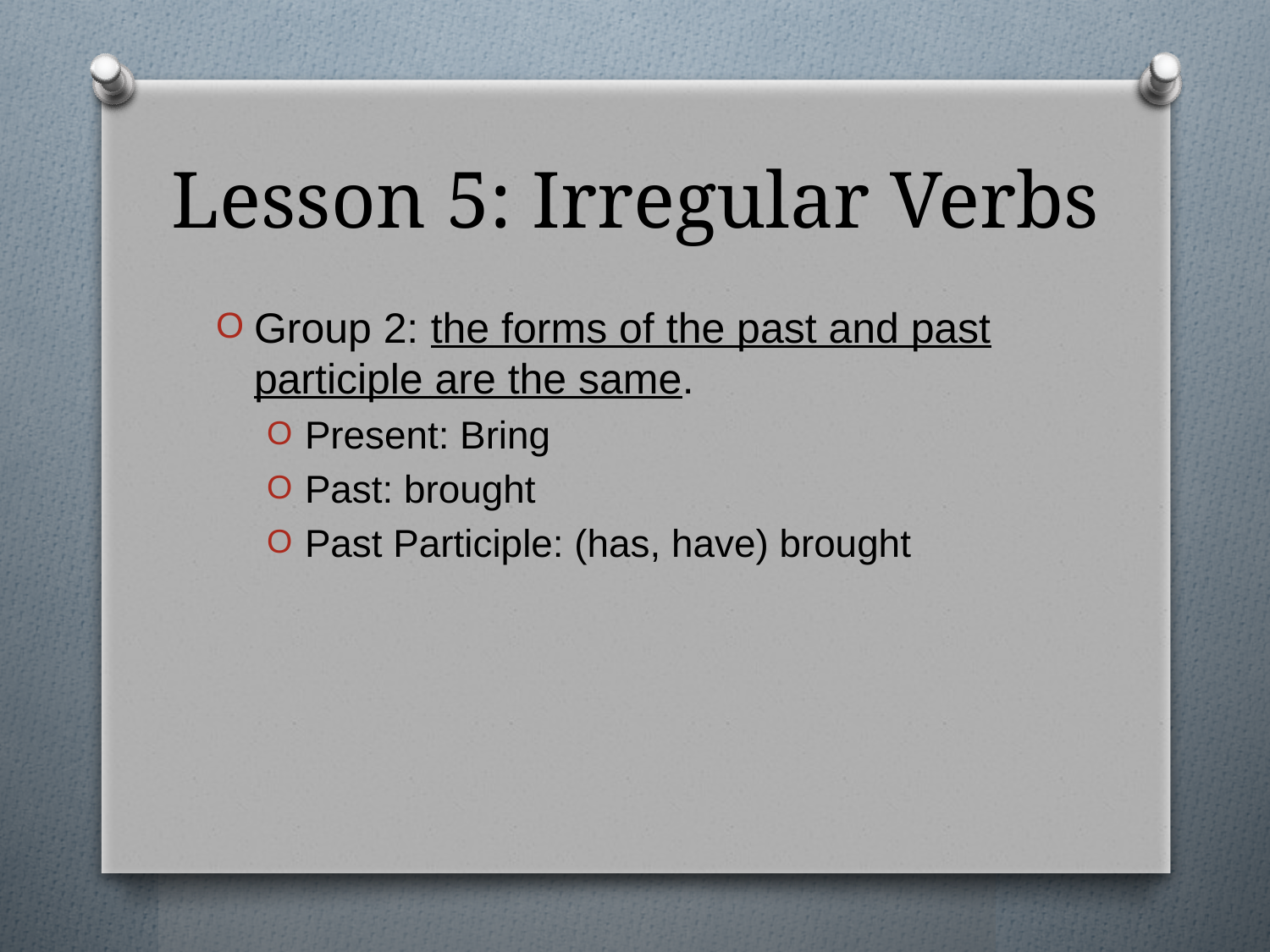

# Lesson 5: Irregular Verbs
Group 2: the forms of the past and past participle are the same.
Present: Bring
Past: brought
Past Participle: (has, have) brought